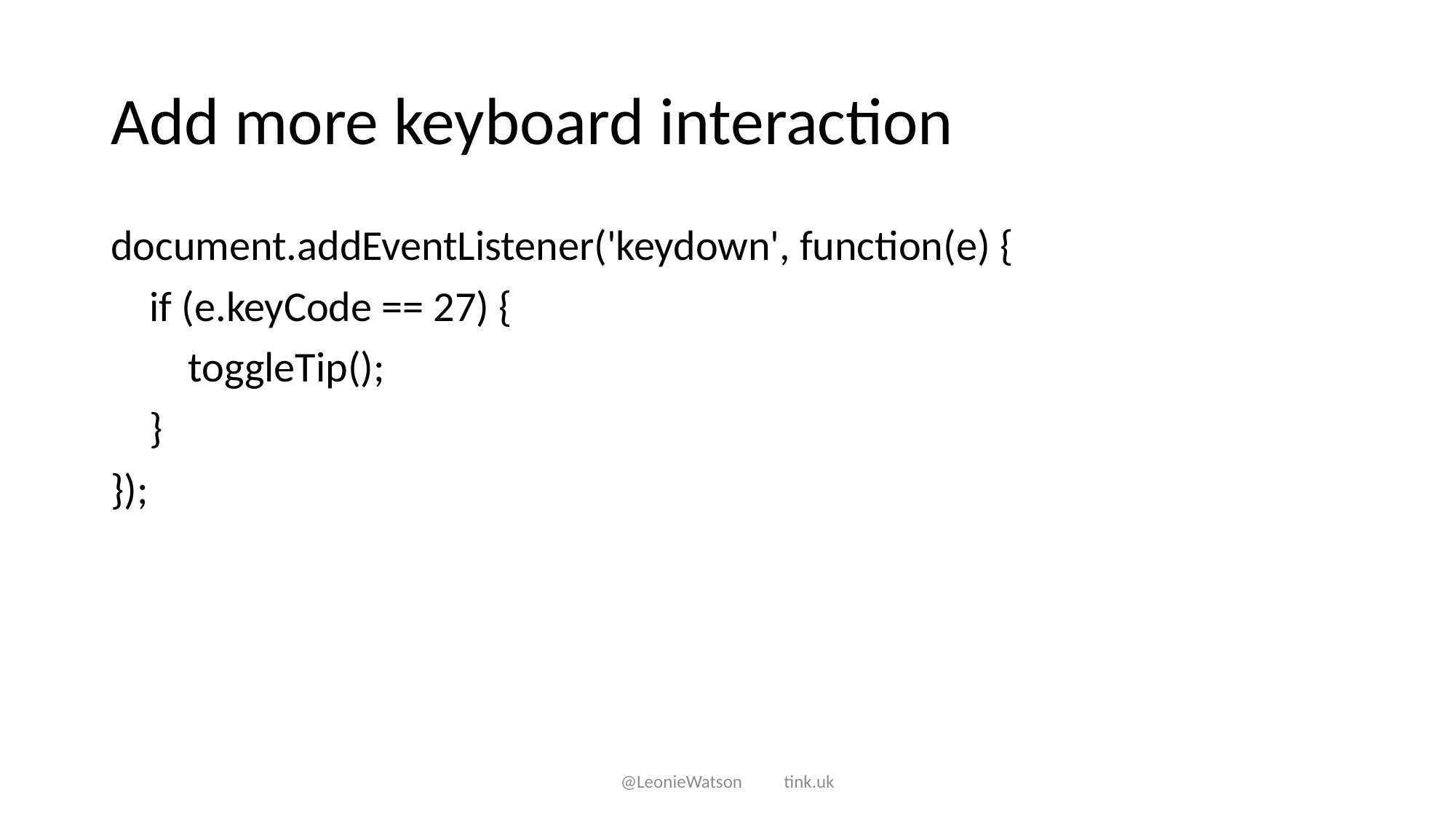

# Add more keyboard interaction
document.addEventListener('keydown', function(e) {
    if (e.keyCode == 27) {
        toggleTip();
    }
});
@LeonieWatson          tink.uk